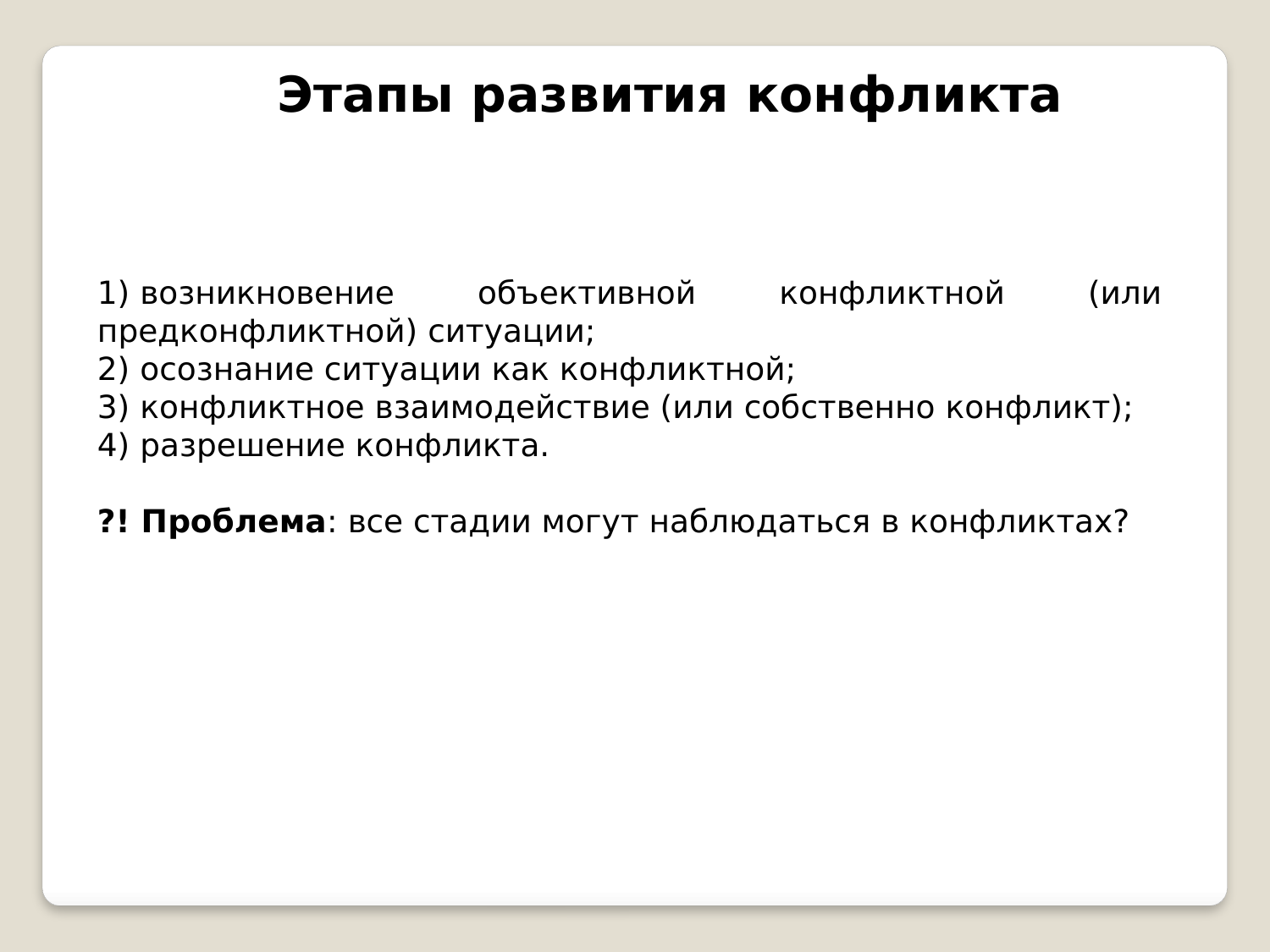

Этапы развития конфликта
1) возникновение объективной конфликтной (или предконфликтной) ситуации;
2) осознание ситуации как конфликтной;
3) конфликтное взаимодействие (или собственно конфликт);
4) разрешение конфликта.

?! Проблема: все стадии могут наблюдаться в конфликтах?